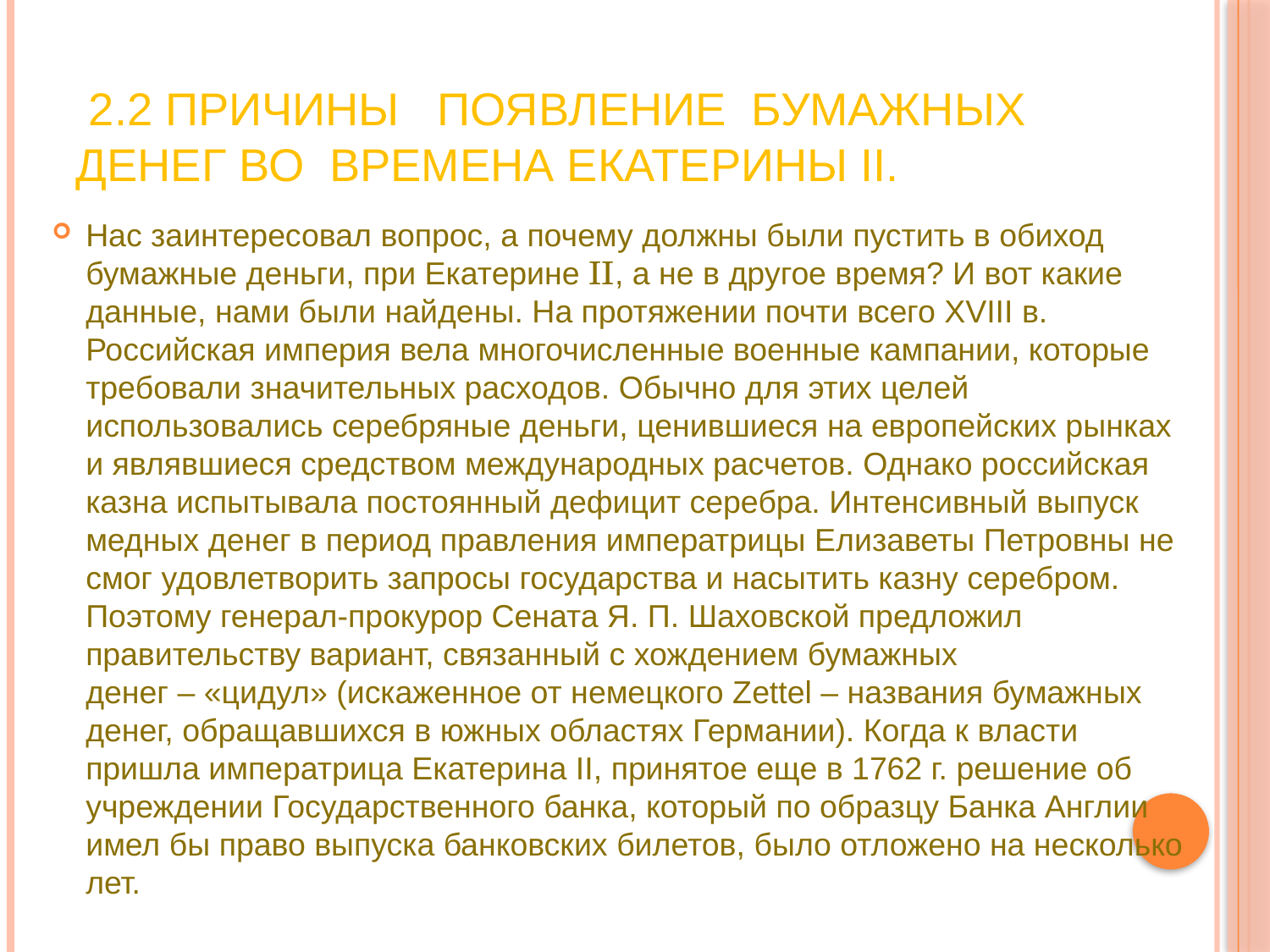

# 2.2 Причины   появление  бумажных  денег во  времена Екатерины II.
Нас заинтересовал вопрос, а почему должны были пустить в обиход бумажные деньги, при Екатерине II, а не в другое время? И вот какие данные, нами были найдены. На протяжении почти всего ХVIII в. Российская империя вела многочисленные военные кампании, которые требовали значительных расходов. Обычно для этих целей использовались серебряные деньги, ценившиеся на европейских рынках и являвшиеся средством международных расчетов. Однако российская казна испытывала постоянный дефицит серебра. Интенсивный выпуск медных денег в период правления императрицы Елизаветы Петровны не смог удовлетворить запросы государства и насытить казну серебром. Поэтому генерал-прокурор Сената Я. П. Шаховской предложил правительству вариант, связанный с хождением бумажных денег – «цидул» (искаженное от немецкого Zettel – названия бумажных денег, обращавшихся в южных областях Германии). Когда к власти пришла императрица Екатерина II, принятое еще в 1762 г. решение об учреждении Государственного банка, который по образцу Банка Англии имел бы право выпуска банковских билетов, было отложено на несколько лет.